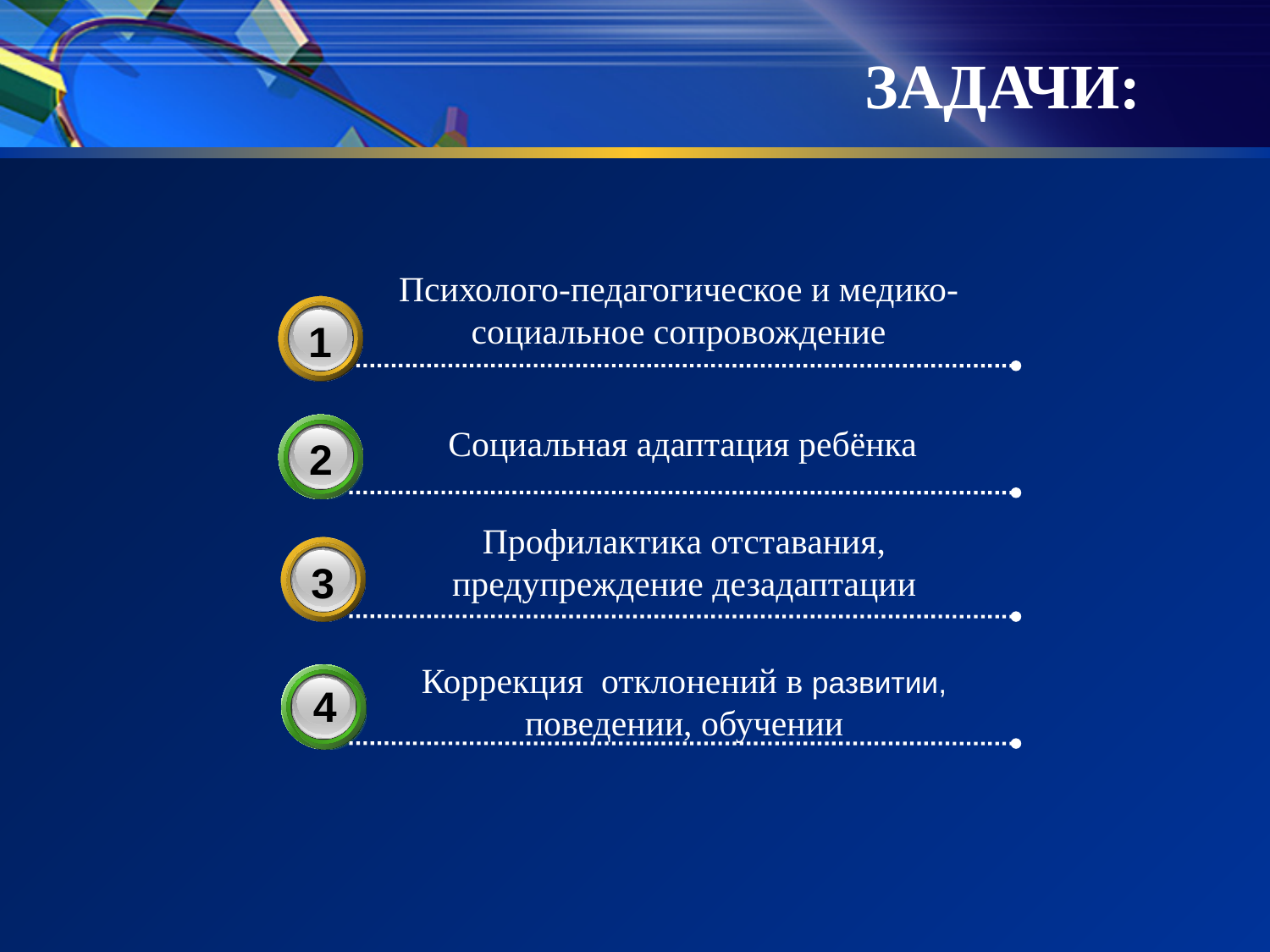

# ЗАДАЧИ:

Психолого-педагогическое и медико-социальное сопровождение

3

1

Социальная адаптация ребёнка
2

Профилактика отставания, предупреждение дезадаптации

3

3

Коррекция  отклонений в развитии, поведении, обучении

4